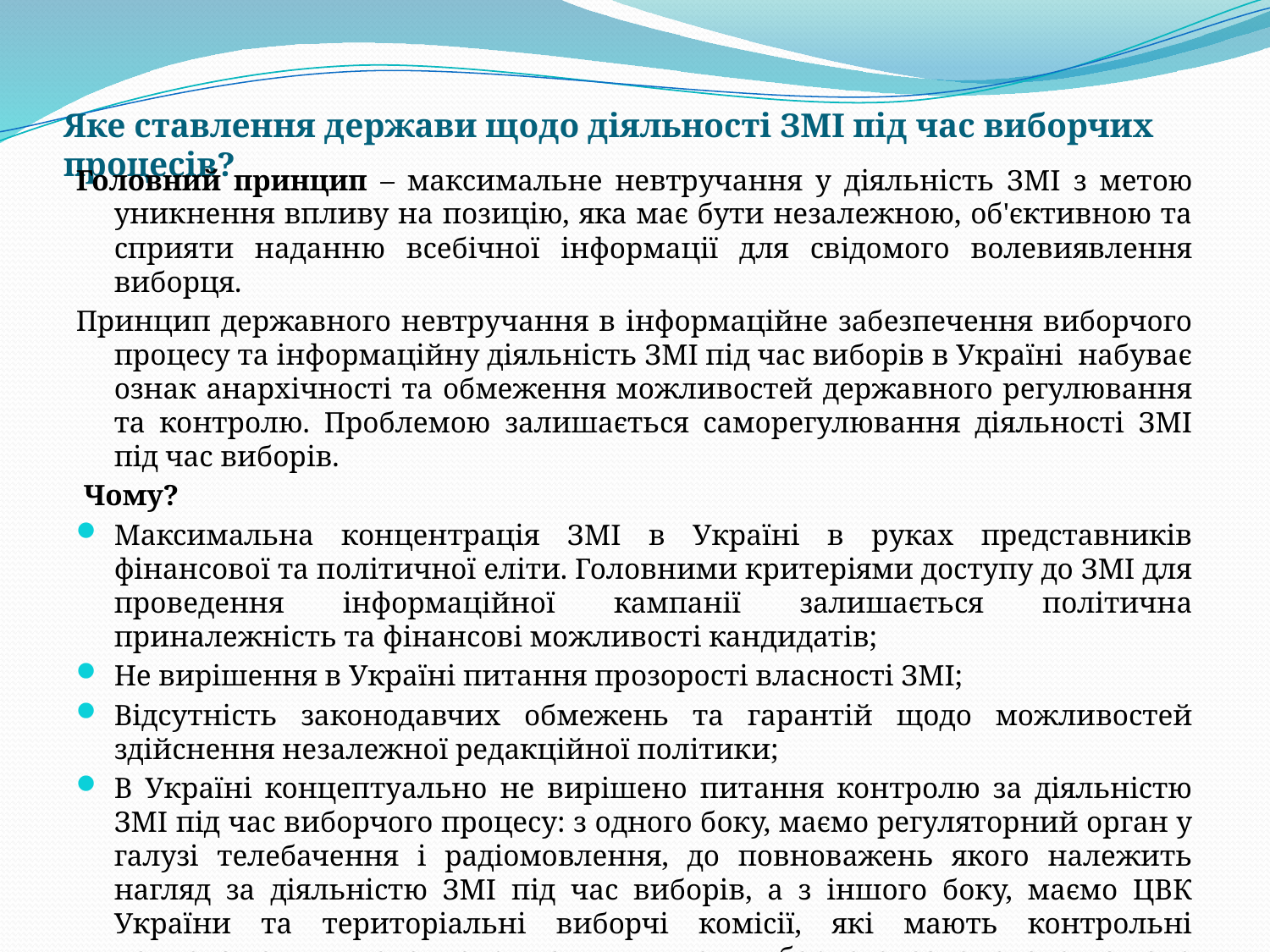

# Яке ставлення держави щодо діяльності ЗМІ під час виборчих процесів?
Головний принцип – максимальне невтручання у діяльність ЗМІ з метою уникнення впливу на позицію, яка має бути незалежною, об'єктивною та сприяти наданню всебічної інформації для свідомого волевиявлення виборця.
Принцип державного невтручання в інформаційне забезпечення виборчого процесу та інформаційну діяльність ЗМІ під час виборів в Україні  набуває ознак анархічності та обмеження можливостей державного регулювання та контролю. Проблемою залишається саморегулювання діяльності ЗМІ під час виборів.
 Чому?
Максимальна концентрація ЗМІ в Україні в руках представників фінансової та політичної еліти. Головними критеріями доступу до ЗМІ для проведення інформаційної кампанії залишається політична приналежність та фінансові можливості кандидатів;
Не вирішення в Україні питання прозорості власності ЗМІ;
Відсутність законодавчих обмежень та гарантій щодо можливостей здійснення незалежної редакційної політики;
В Україні концептуально не вирішено питання контролю за діяльністю ЗМІ під час виборчого процесу: з одного боку, маємо регуляторний орган у галузі телебачення і радіомовлення, до повноважень якого належить нагляд за діяльністю ЗМІ під час виборів, а з іншого боку, маємо ЦВК України та територіальні виборчі комісії, які мають контрольні повноваження щодо дотримання вимог виборчого законодавства, але тільки по відношенню до суб’єктів виборчого процесу.